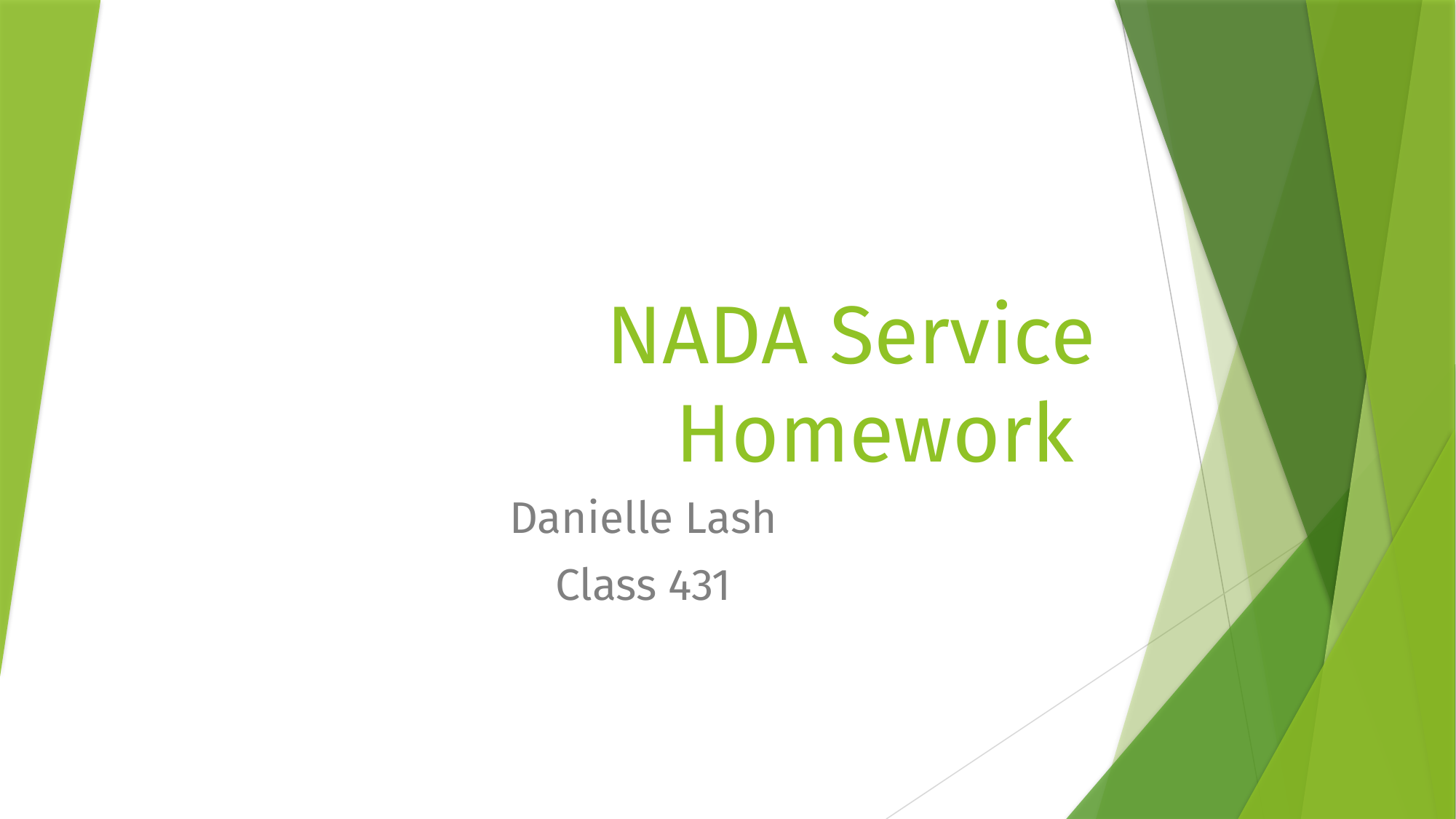

# NADA Service Homework
Danielle Lash
Class 431